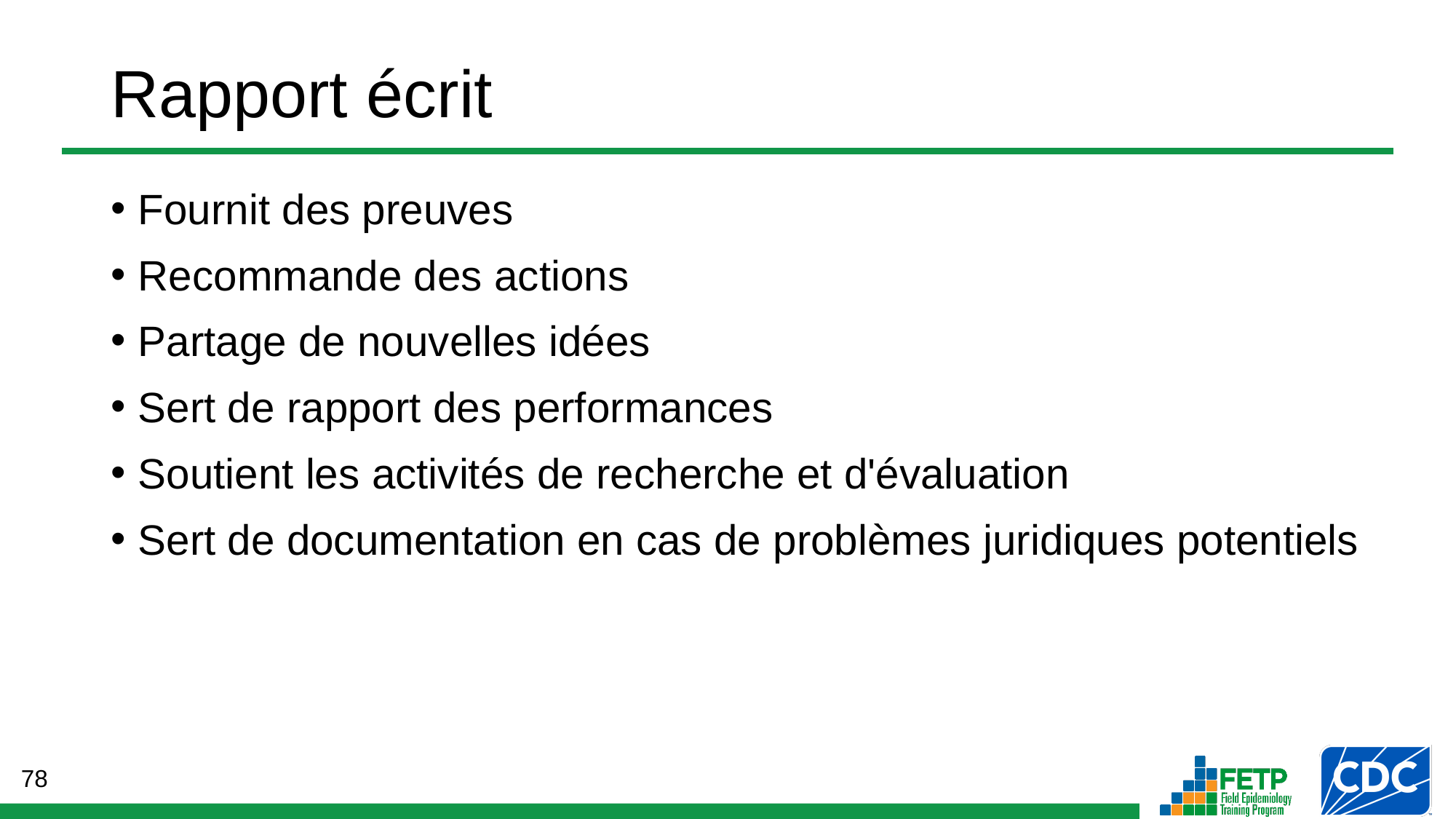

Rapport écrit
Fournit des preuves
Recommande des actions
Partage de nouvelles idées
Sert de rapport des performances
Soutient les activités de recherche et d'évaluation
Sert de documentation en cas de problèmes juridiques potentiels